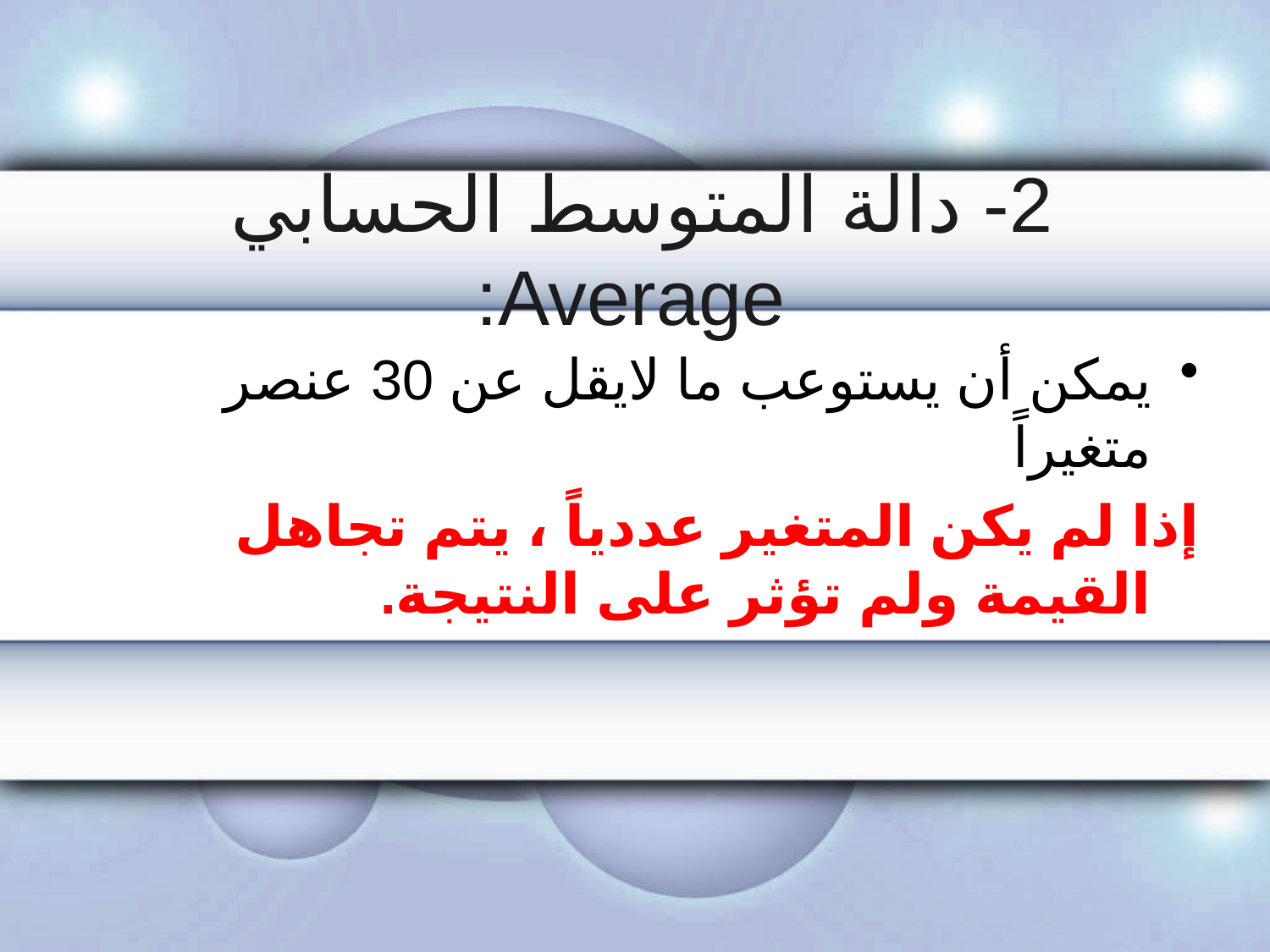

# 2- دالة المتوسط الحسابي  Average:
يمكن أن يستوعب ما لايقل عن 30 عنصر متغيراً
إذا لم يكن المتغير عددياً ، يتم تجاهل القيمة ولم تؤثر على النتيجة.